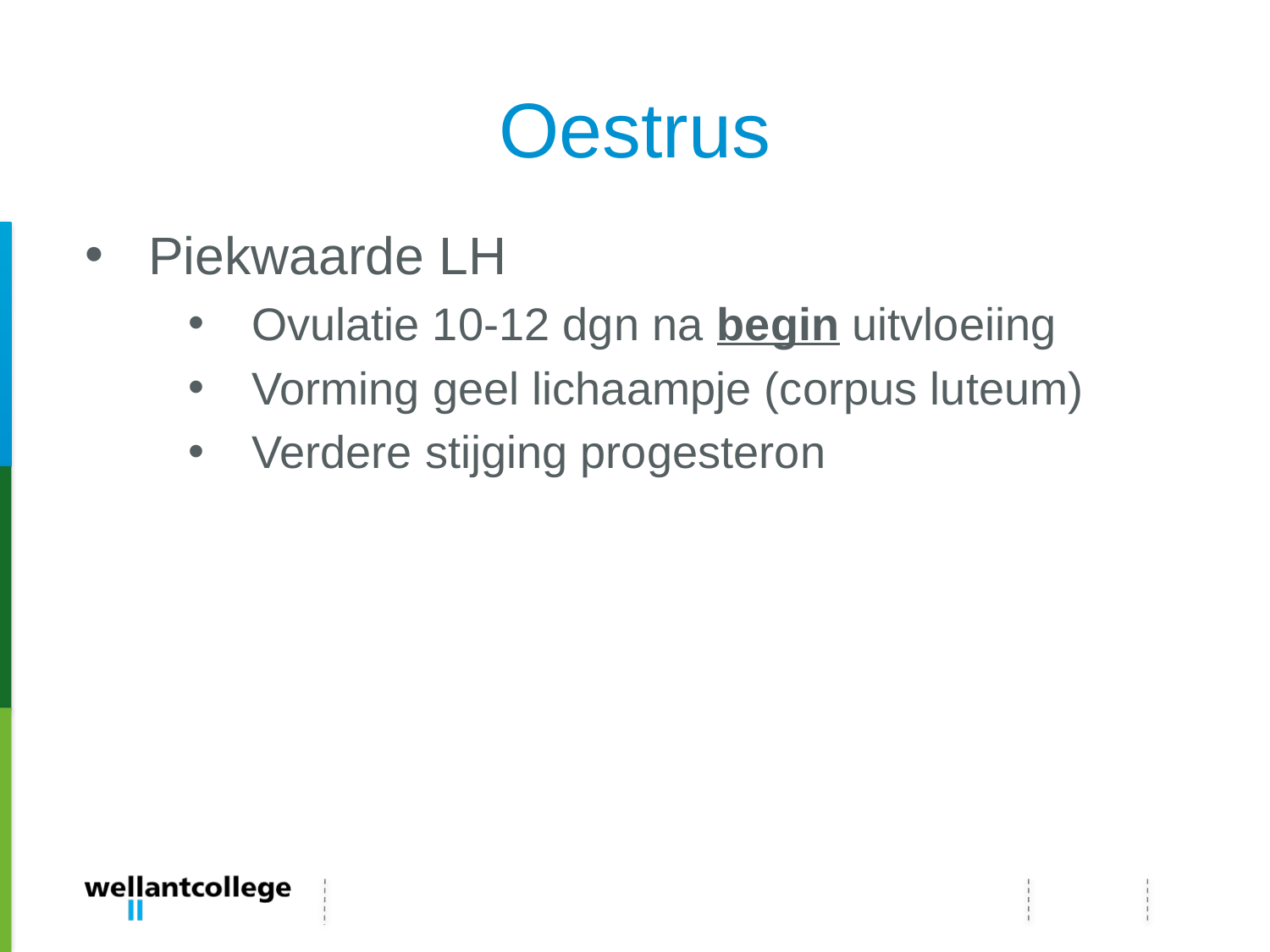

# Oestrus
Piekwaarde LH
Ovulatie 10-12 dgn na begin uitvloeiing
Vorming geel lichaampje (corpus luteum)
Verdere stijging progesteron